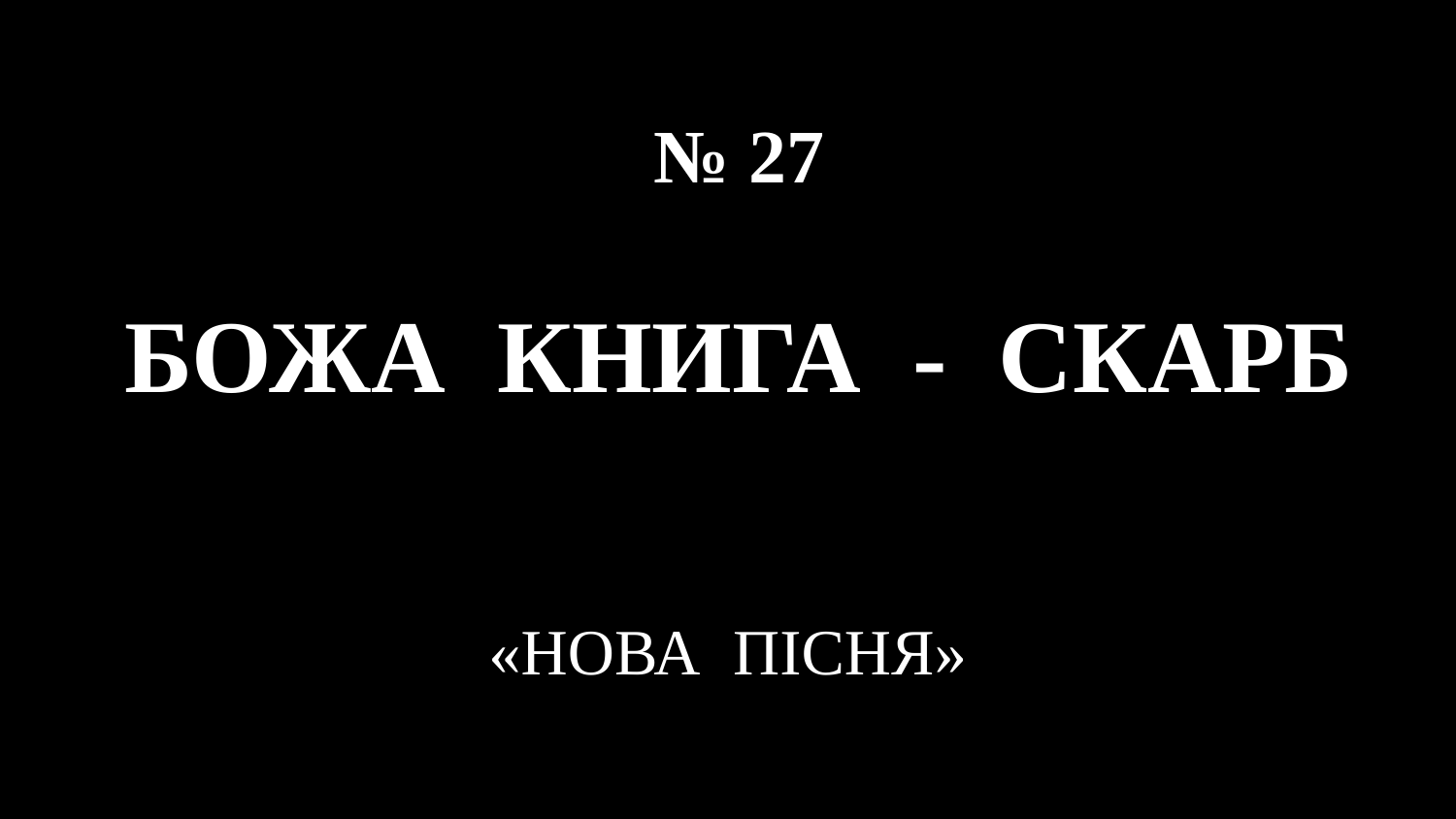

# № 27 БОЖА  КНИГА  -  СКАРБ
«НОВА  ПІСНЯ»